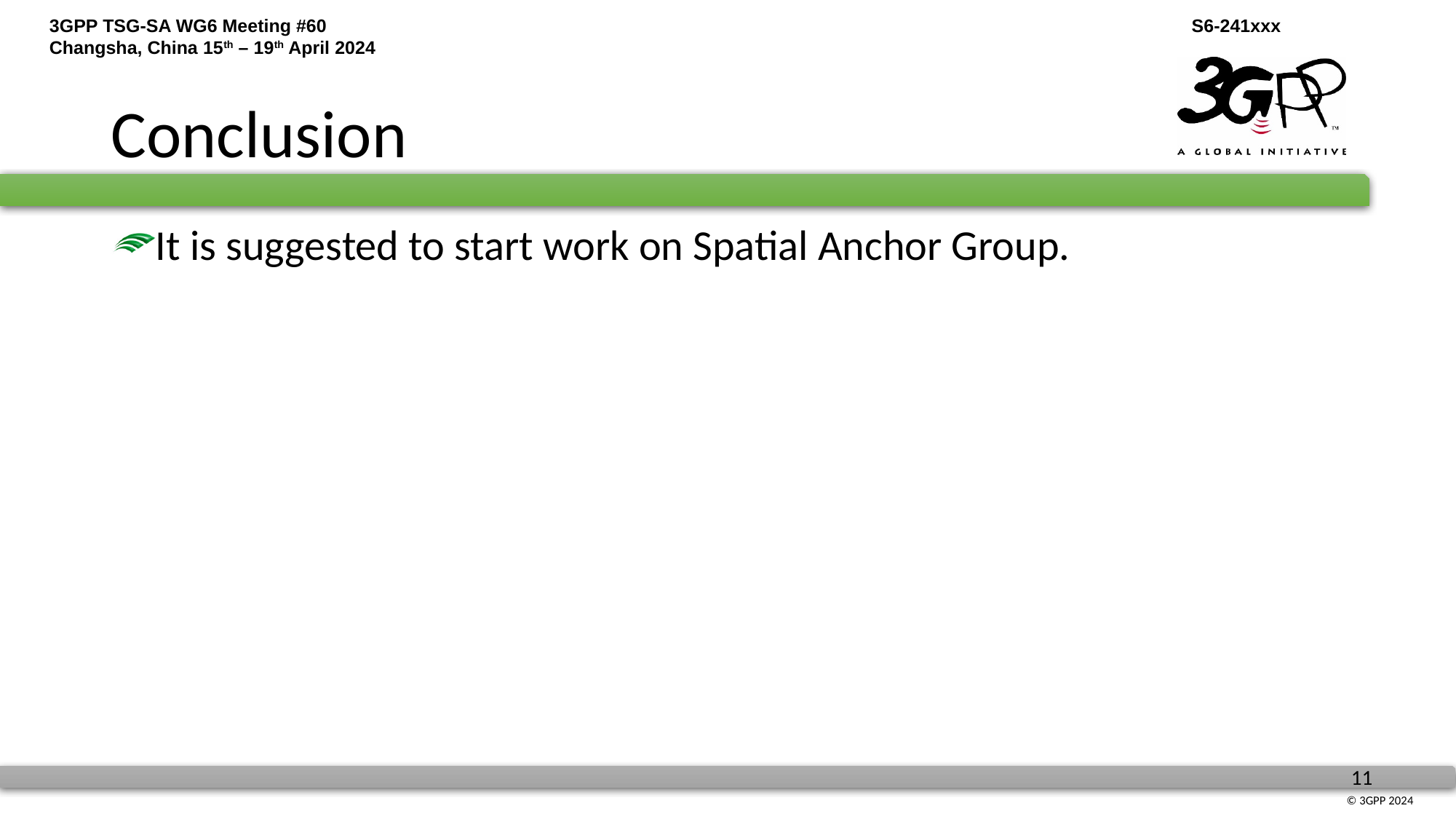

# Conclusion
It is suggested to start work on Spatial Anchor Group.